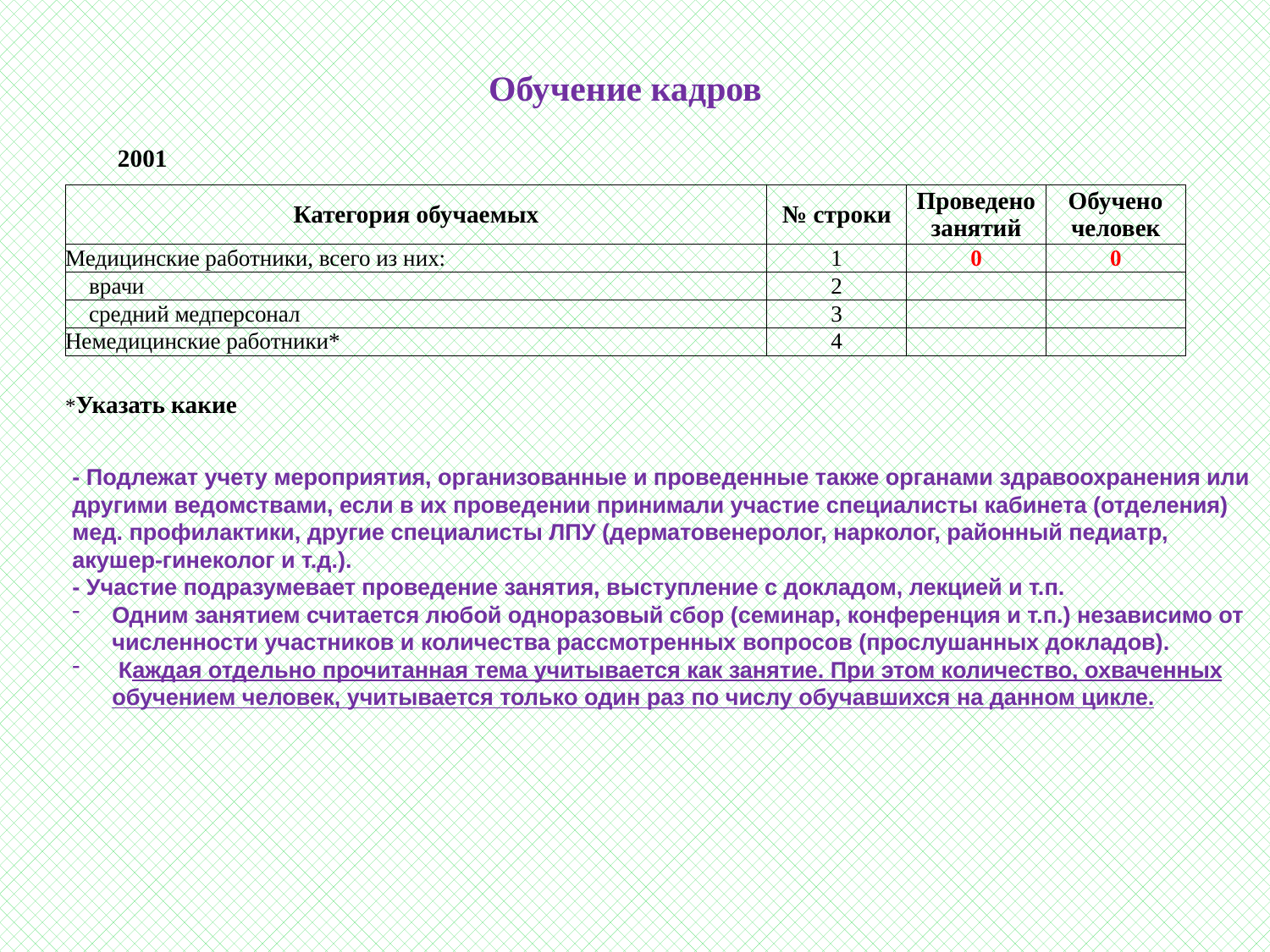

Обучение кадров
2001
|  |  |  |  |
| --- | --- | --- | --- |
| Категория обучаемых | № строки | Проведено занятий | Обучено человек |
| Медицинские работники, всего из них: | 1 | 0 | 0 |
| врачи | 2 |  |  |
| средний медперсонал | 3 |  |  |
| Немедицинские работники\* | 4 |  |  |
|  |  |  |  |
| \*Указать какие |  |  |  |
- Подлежат учету мероприятия, организованные и проведенные также органами здравоохранения или другими ведомствами, если в их проведении принимали участие специалисты кабинета (отделения) мед. профилактики, другие специалисты ЛПУ (дерматовенеролог, нарколог, районный педиатр, акушер-гинеколог и т.д.).
- Участие подразумевает проведение занятия, выступление с докладом, лекцией и т.п.
Одним занятием считается любой одноразовый сбор (семинар, конференция и т.п.) независимо от численности участников и количества рассмотренных вопросов (прослушанных докладов).
 Каждая отдельно прочитанная тема учитывается как занятие. При этом количество, охваченных обучением человек, учитывается только один раз по числу обучавшихся на данном цикле.